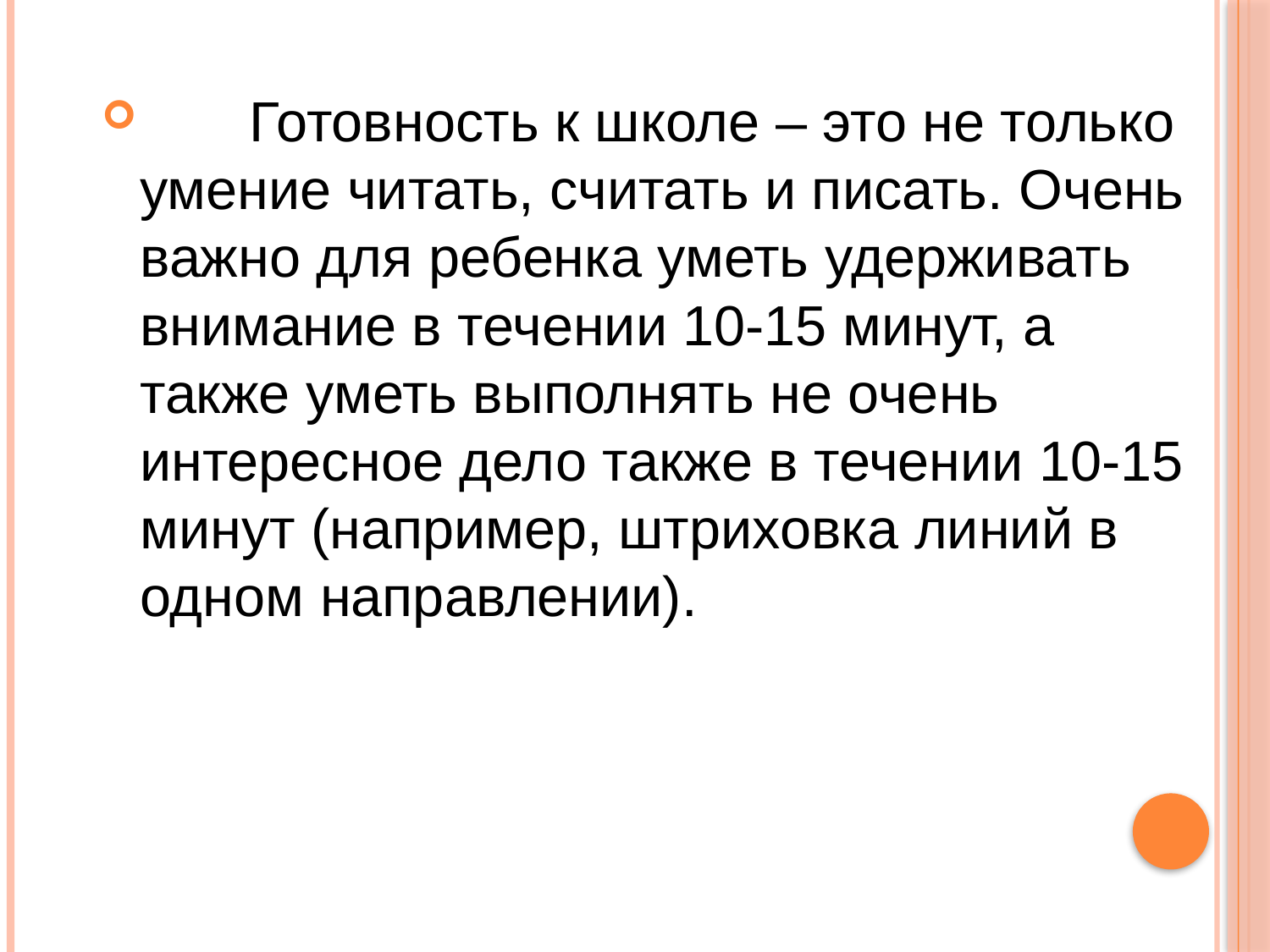

Готовность к школе – это не только умение читать, считать и писать. Очень важно для ребенка уметь удерживать внимание в течении 10-15 минут, а также уметь выполнять не очень интересное дело также в течении 10-15 минут (например, штриховка линий в одном направлении).